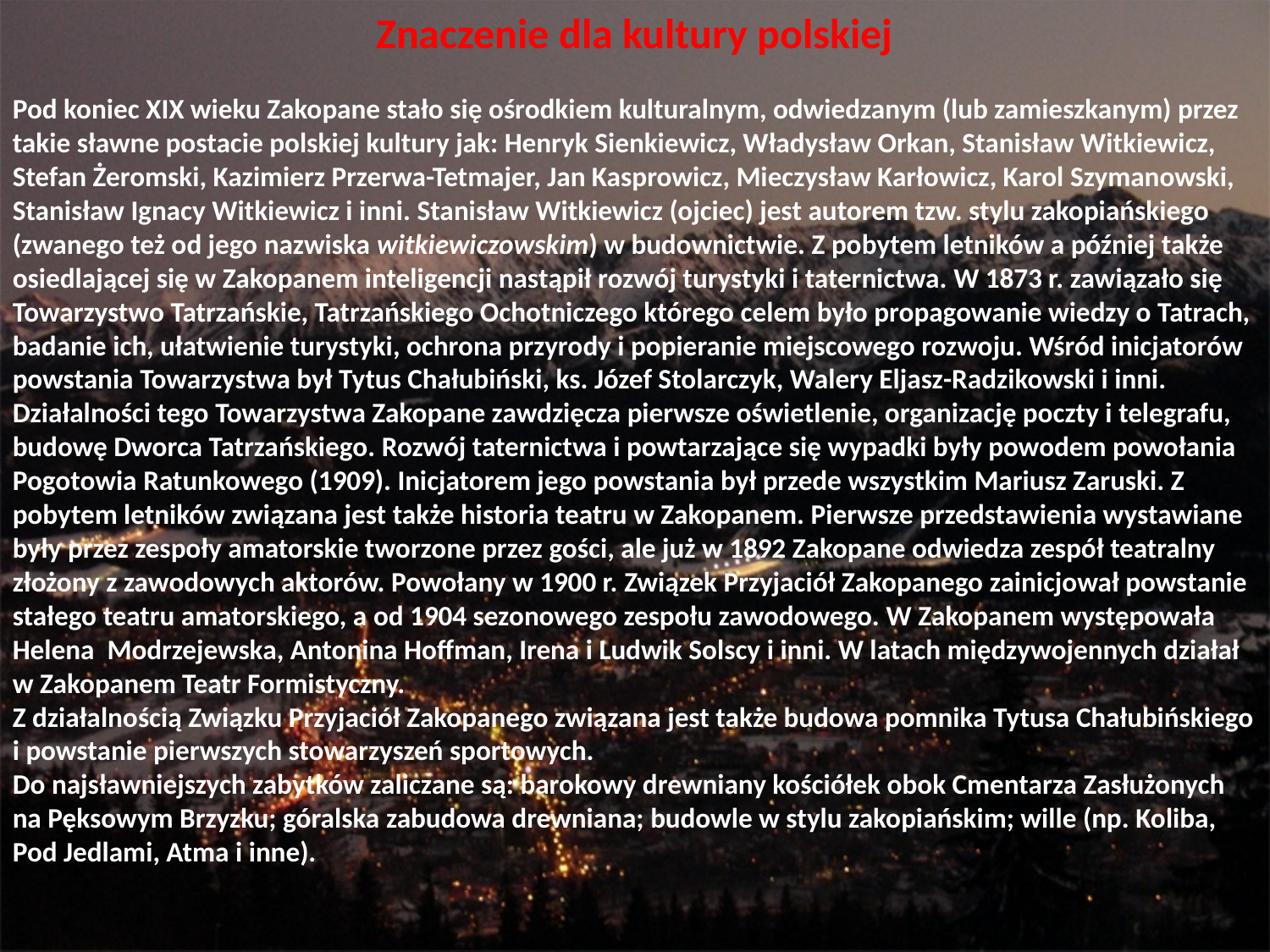

Znaczenie dla kultury polskiej

Pod koniec XIX wieku Zakopane stało się ośrodkiem kulturalnym, odwiedzanym (lub zamieszkanym) przez takie sławne postacie polskiej kultury jak: Henryk Sienkiewicz, Władysław Orkan, Stanisław Witkiewicz, Stefan Żeromski, Kazimierz Przerwa-Tetmajer, Jan Kasprowicz, Mieczysław Karłowicz, Karol Szymanowski, Stanisław Ignacy Witkiewicz i inni. Stanisław Witkiewicz (ojciec) jest autorem tzw. stylu zakopiańskiego (zwanego też od jego nazwiska witkiewiczowskim) w budownictwie. Z pobytem letników a później także osiedlającej się w Zakopanem inteligencji nastąpił rozwój turystyki i taternictwa. W 1873 r. zawiązało się Towarzystwo Tatrzańskie, Tatrzańskiego Ochotniczego którego celem było propagowanie wiedzy o Tatrach, badanie ich, ułatwienie turystyki, ochrona przyrody i popieranie miejscowego rozwoju. Wśród inicjatorów powstania Towarzystwa był Tytus Chałubiński, ks. Józef Stolarczyk, Walery Eljasz-Radzikowski i inni. Działalności tego Towarzystwa Zakopane zawdzięcza pierwsze oświetlenie, organizację poczty i telegrafu, budowę Dworca Tatrzańskiego. Rozwój taternictwa i powtarzające się wypadki były powodem powołania Pogotowia Ratunkowego (1909). Inicjatorem jego powstania był przede wszystkim Mariusz Zaruski. Z pobytem letników związana jest także historia teatru w Zakopanem. Pierwsze przedstawienia wystawiane były przez zespoły amatorskie tworzone przez gości, ale już w 1892 Zakopane odwiedza zespół teatralny złożony z zawodowych aktorów. Powołany w 1900 r. Związek Przyjaciół Zakopanego zainicjował powstanie stałego teatru amatorskiego, a od 1904 sezonowego zespołu zawodowego. W Zakopanem występowała Helena  Modrzejewska, Antonina Hoffman, Irena i Ludwik Solscy i inni. W latach międzywojennych działał w Zakopanem Teatr Formistyczny.
Z działalnością Związku Przyjaciół Zakopanego związana jest także budowa pomnika Tytusa Chałubińskiego i powstanie pierwszych stowarzyszeń sportowych.
Do najsławniejszych zabytków zaliczane są: barokowy drewniany kościółek obok Cmentarza Zasłużonych na Pęksowym Brzyzku; góralska zabudowa drewniana; budowle w stylu zakopiańskim; wille (np. Koliba, Pod Jedlami, Atma i inne).